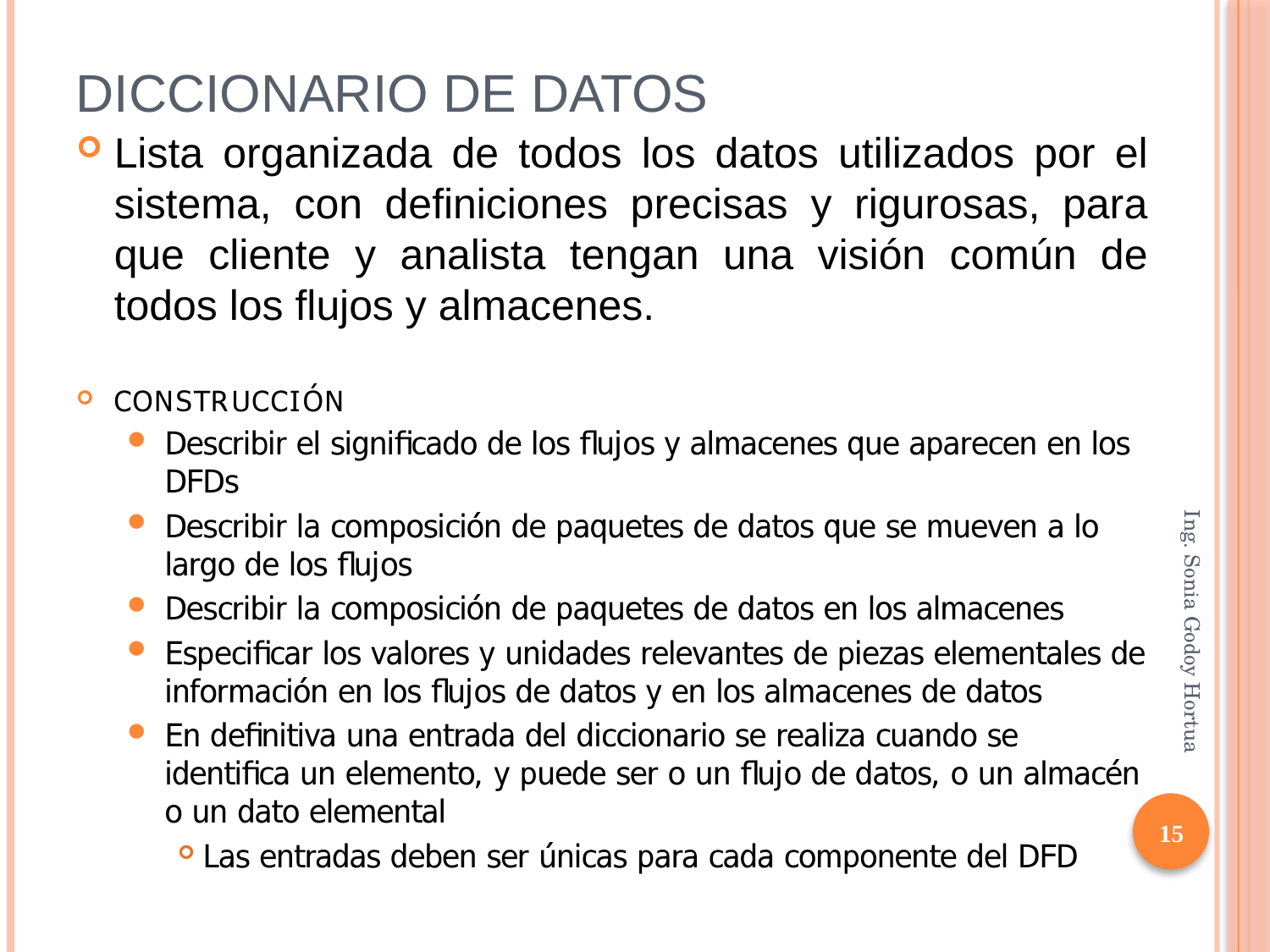

# DICCIONARIO DE DATOS
Lista organizada de todos los datos utilizados por el sistema, con definiciones precisas y rigurosas, para que cliente y analista tengan una visión común de todos los flujos y almacenes.

CONSTRUCCIÓN
Describir el significado de los flujos y almacenes que aparecen en los DFDs
Describir la composición de paquetes de datos que se mueven a lo largo de los flujos
Describir la composición de paquetes de datos en los almacenes
Especificar los valores y unidades relevantes de piezas elementales de información en los flujos de datos y en los almacenes de datos
En definitiva una entrada del diccionario se realiza cuando se identifica un elemento, y puede ser o un flujo de datos, o un almacén o un dato elemental
Las entradas deben ser únicas para cada componente del DFD
Ing. Sonia Godoy Hortua
15